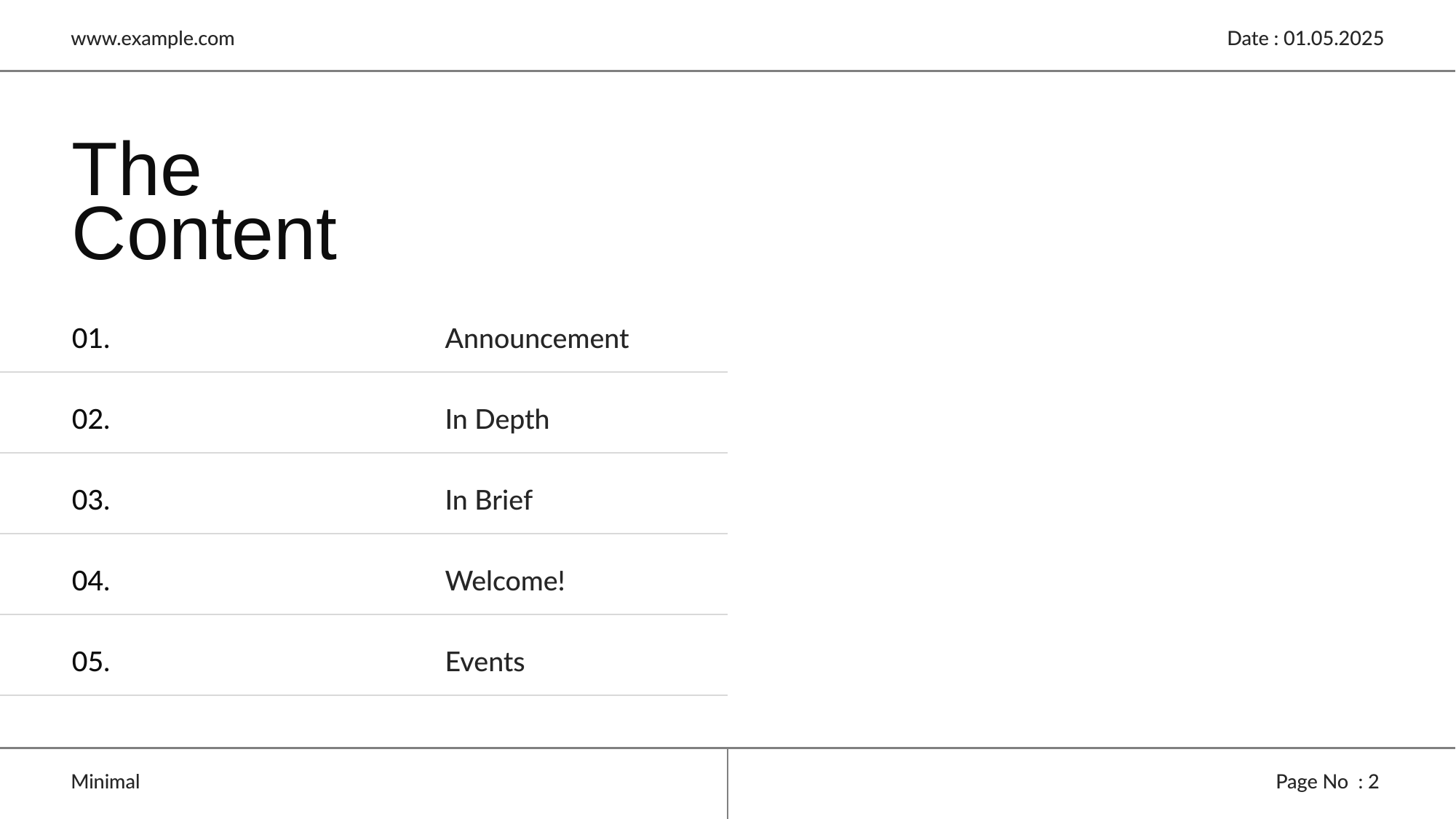

The Content

01.
Announcement
02.
In Depth
03.
In Brief
04.
Welcome!
05.
Events